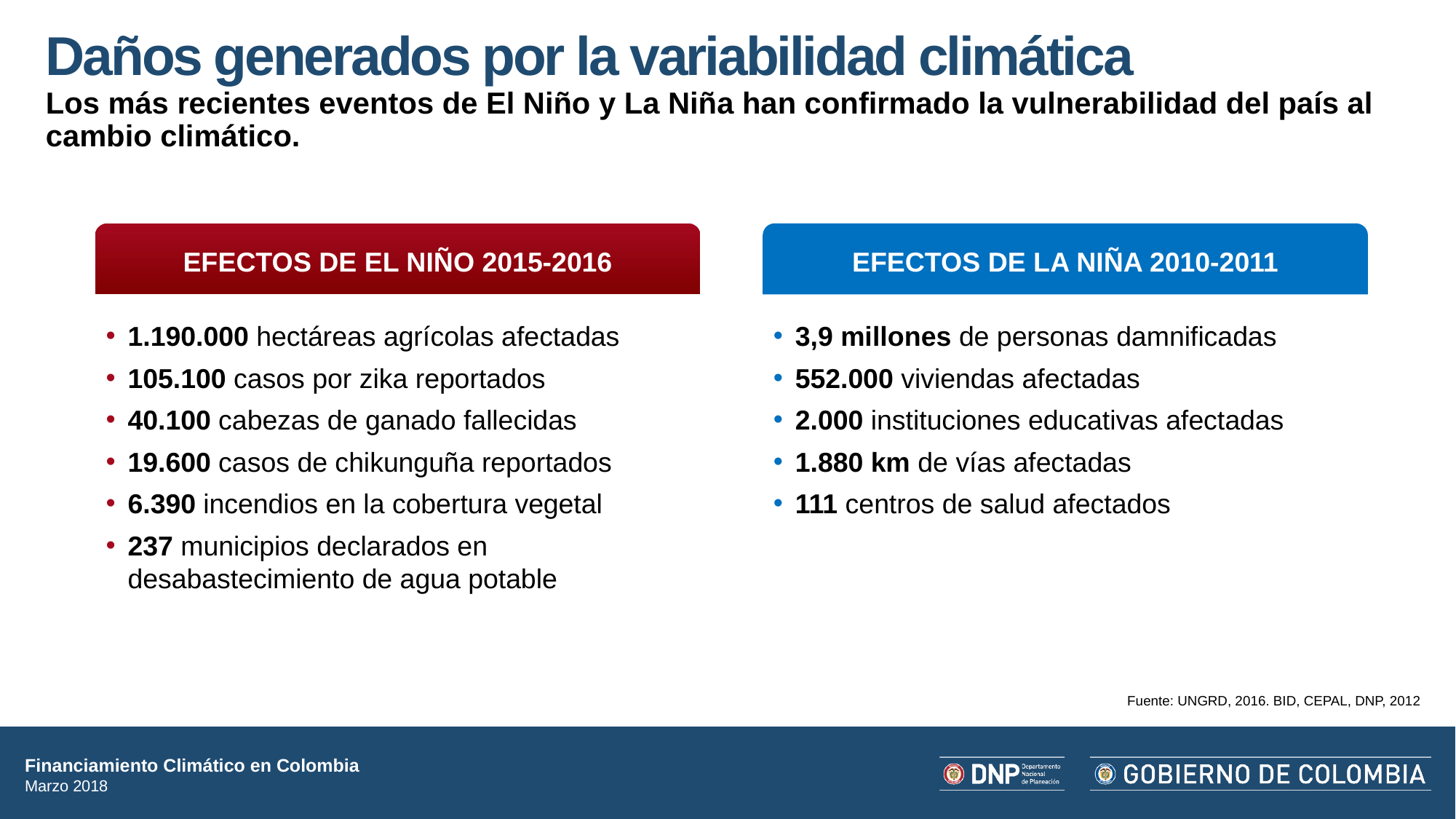

# Daños generados por la variabilidad climática
Los más recientes eventos de El Niño y La Niña han confirmado la vulnerabilidad del país al cambio climático.
EFECTOS DE EL NIÑO 2015-2016
1.190.000 hectáreas agrícolas afectadas
105.100 casos por zika reportados
40.100 cabezas de ganado fallecidas
19.600 casos de chikunguña reportados
6.390 incendios en la cobertura vegetal
237 municipios declarados en desabastecimiento de agua potable
EFECTOS DE LA NIÑA 2010-2011
3,9 millones de personas damnificadas
552.000 viviendas afectadas
2.000 instituciones educativas afectadas
1.880 km de vías afectadas
111 centros de salud afectados
Fuente: UNGRD, 2016. BID, CEPAL, DNP, 2012